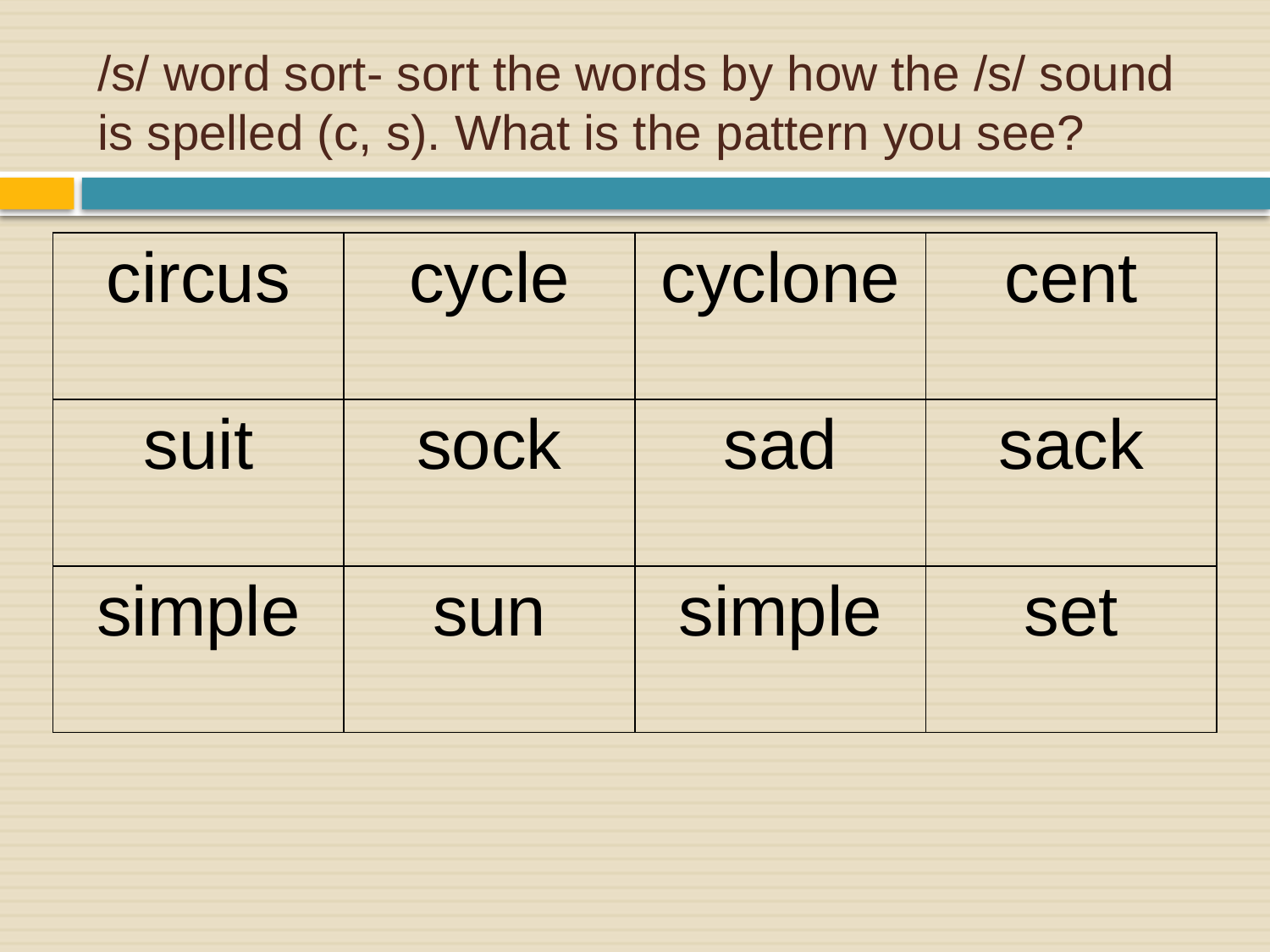

# /s/ word sort- sort the words by how the /s/ sound is spelled (c, s). What is the pattern you see?
| circus | cycle | cyclone | cent |
| --- | --- | --- | --- |
| suit | sock | sad | sack |
| simple | sun | simple | set |